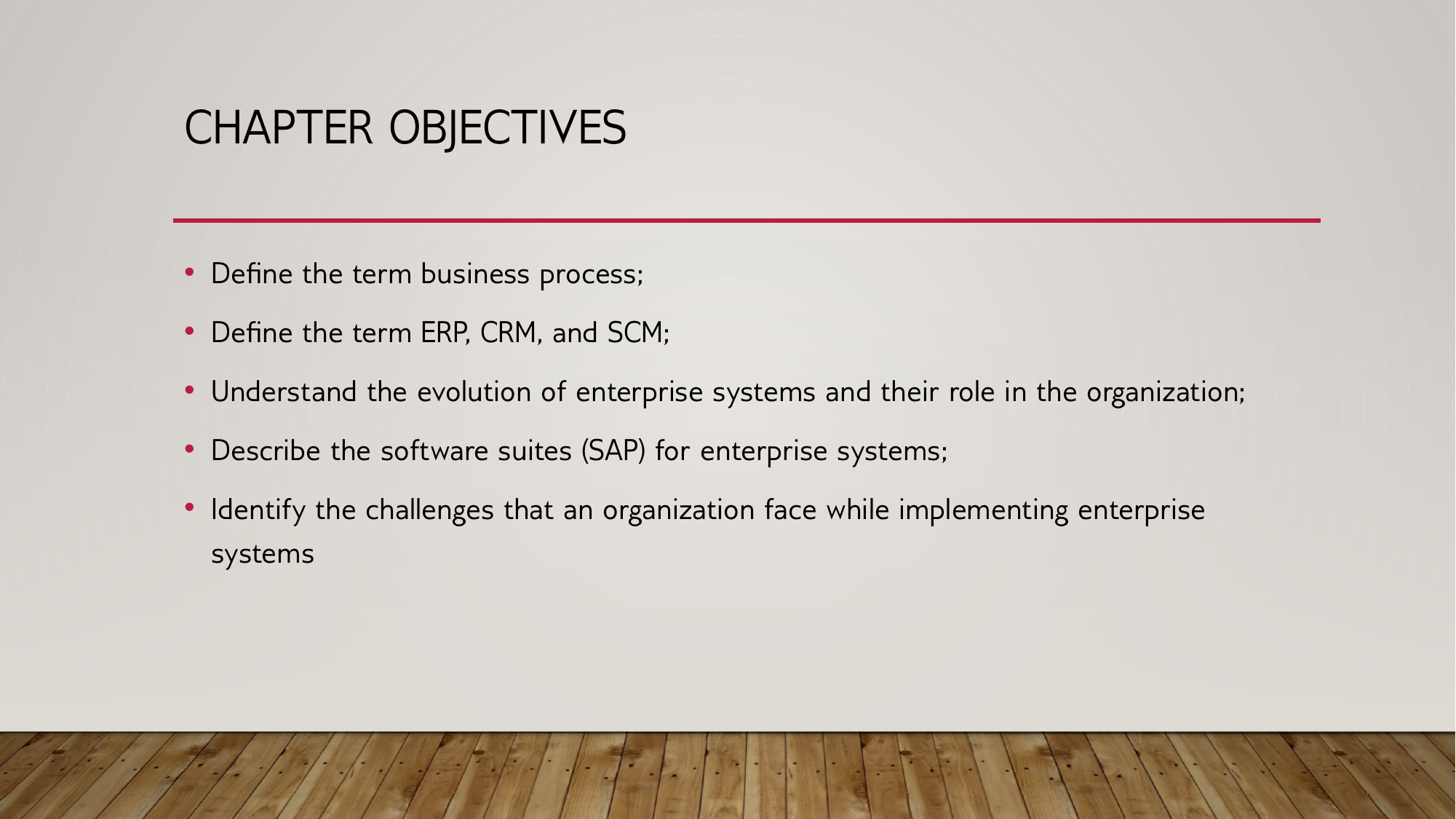

# chapter objectives
Define the term business process;
Define the term ERP, CRM, and SCM;
Understand the evolution of enterprise systems and their role in the organization;
Describe the software suites (SAP) for enterprise systems;
Identify the challenges that an organization face while implementing enterprise systems